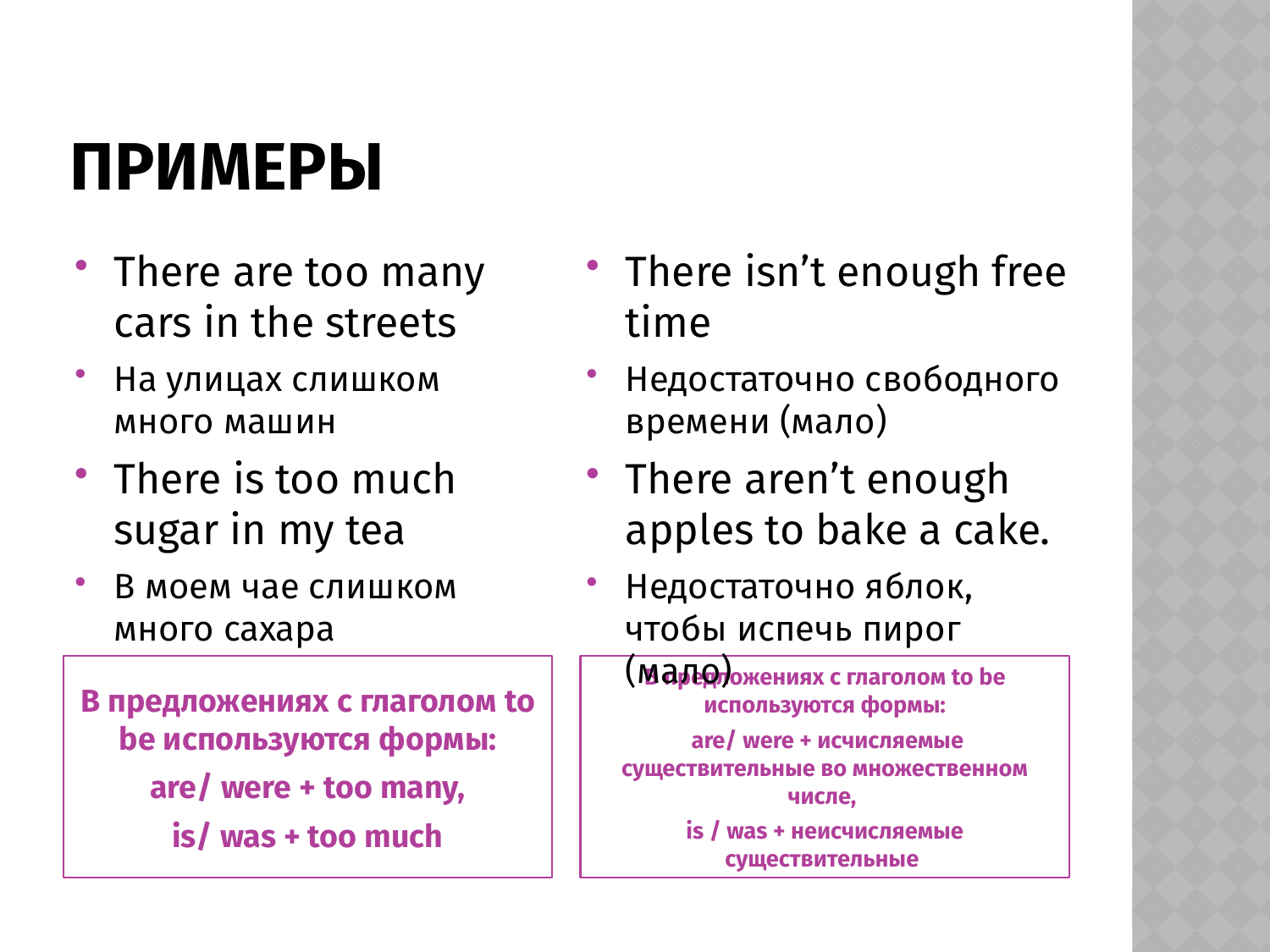

# Примеры
There are too many cars in the streets
На улицах слишком много машин
There is too much sugar in my tea
В моем чае слишком много сахара

There isn’t enough free time
Недостаточно свободного времени (мало)
There aren’t enough apples to bake a cake.
Недостаточно яблок, чтобы испечь пирог (мало)
В предложениях с глаголом to be используются формы:
 are/ were + too many,
is/ was + too much
В предложениях с глаголом to be используются формы:
 are/ were + исчисляемые существительные во множественном числе,
is / was + неисчисляемые существительные